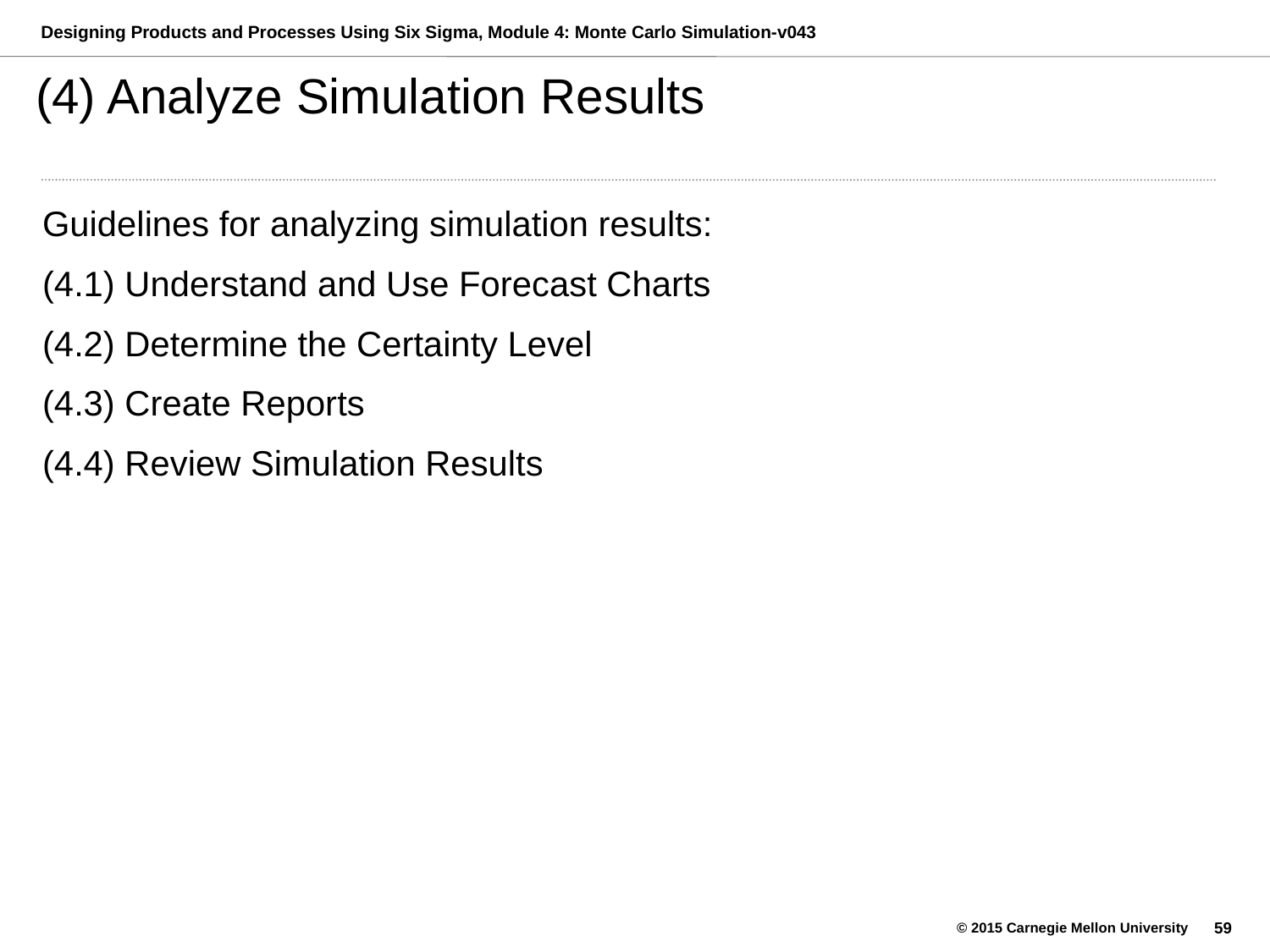

# (4) Analyze Simulation Results
Guidelines for analyzing simulation results:
(4.1) Understand and Use Forecast Charts
(4.2) Determine the Certainty Level
(4.3) Create Reports
(4.4) Review Simulation Results